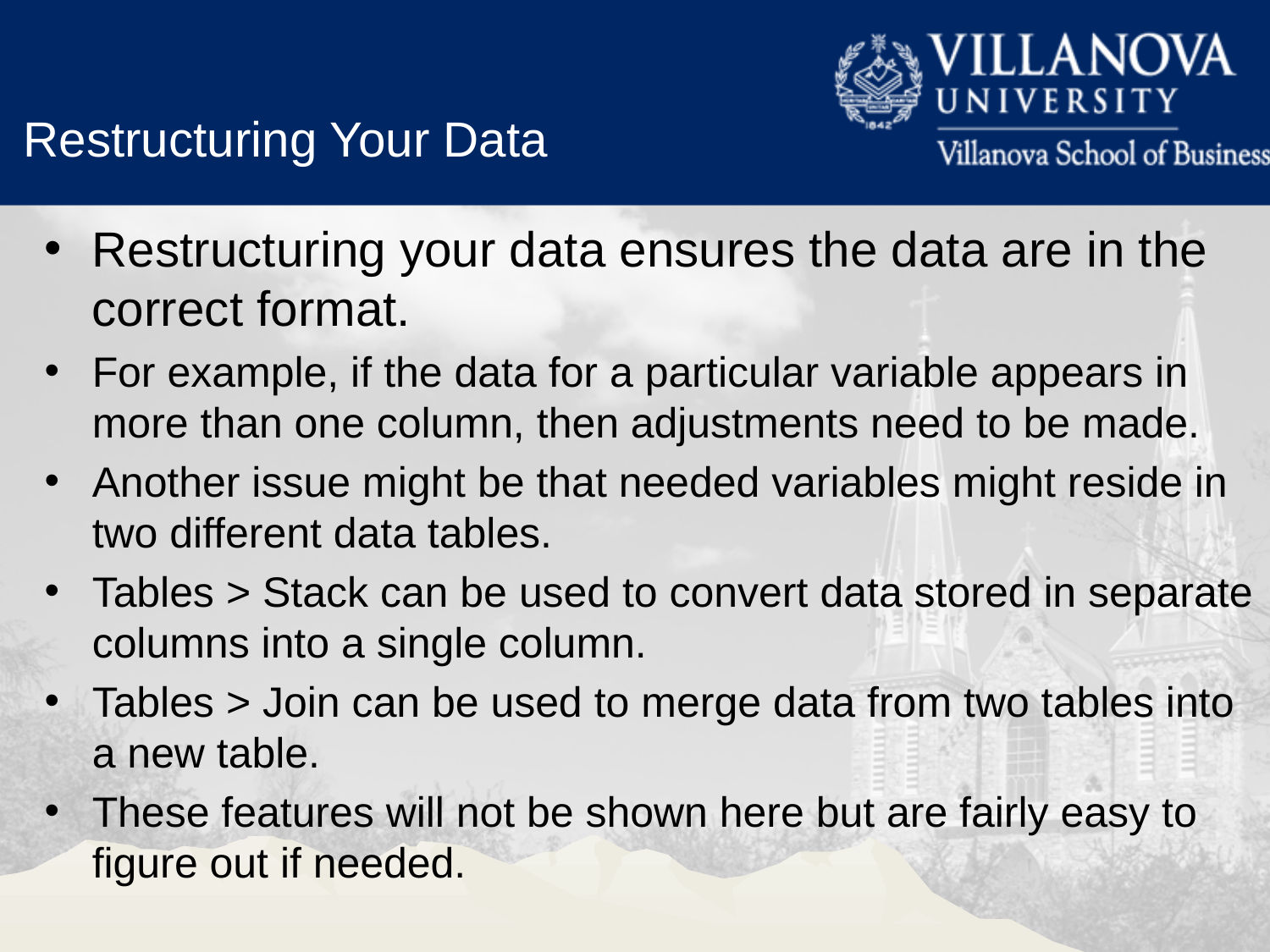

Restructuring Your Data
Restructuring your data ensures the data are in the correct format.
For example, if the data for a particular variable appears in more than one column, then adjustments need to be made.
Another issue might be that needed variables might reside in two different data tables.
Tables > Stack can be used to convert data stored in separate columns into a single column.
Tables > Join can be used to merge data from two tables into a new table.
These features will not be shown here but are fairly easy to figure out if needed.